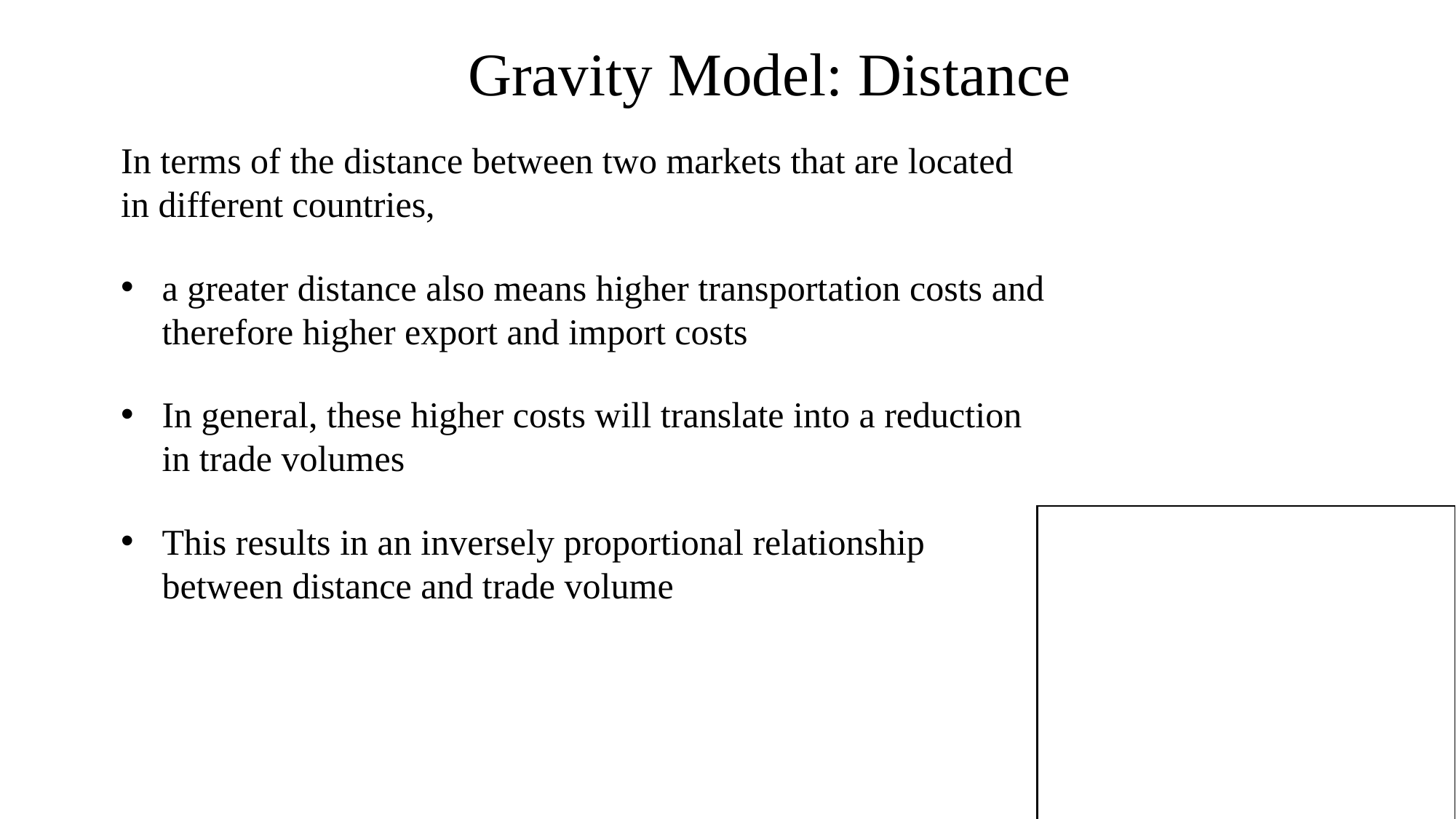

Gravity Model: Distance
In terms of the distance between two markets that are located in different countries,
a greater distance also means higher transportation costs and therefore higher export and import costs
In general, these higher costs will translate into a reduction in trade volumes
This results in an inversely proportional relationship between distance and trade volume